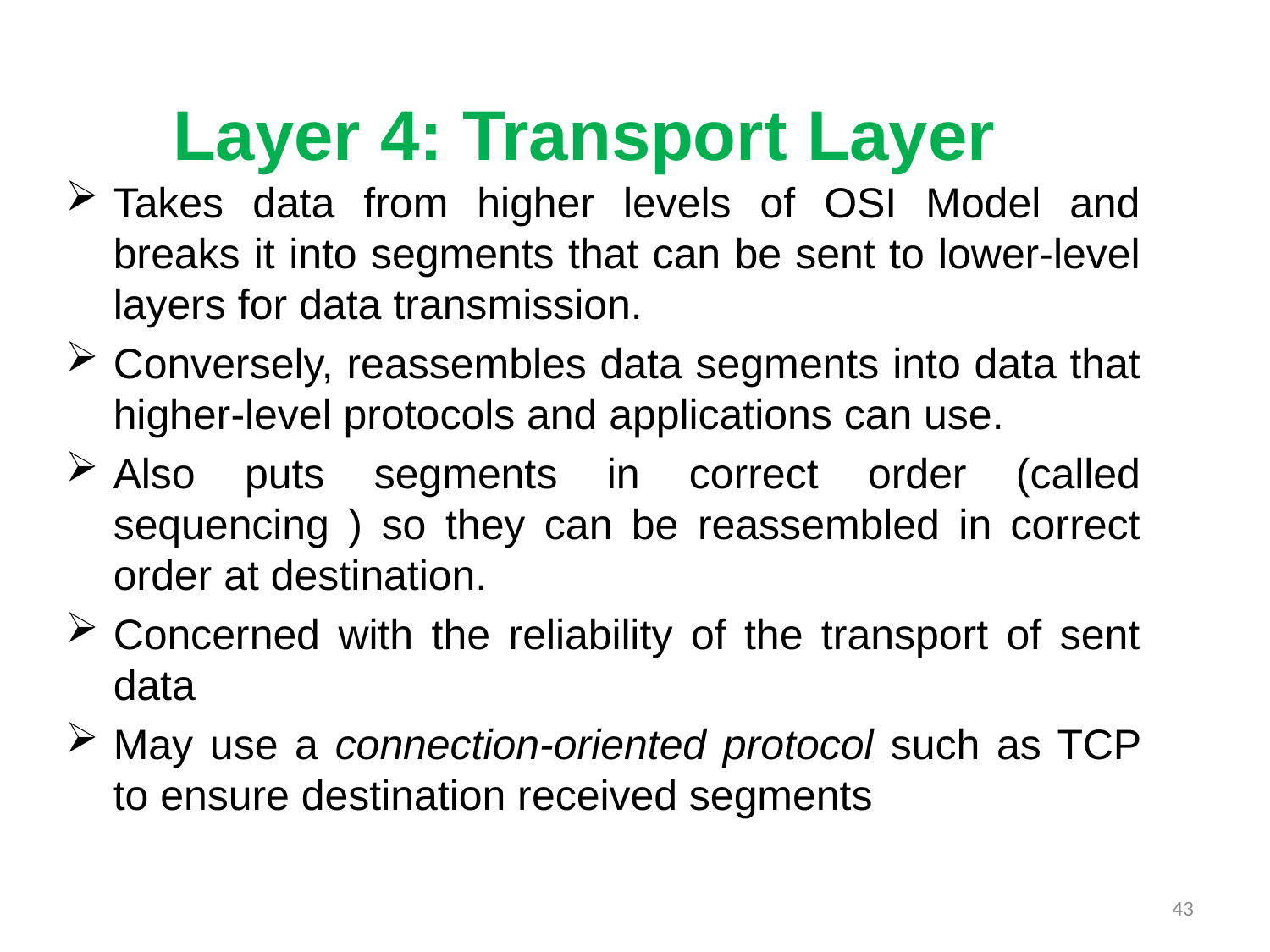

# Layer 4: Transport Layer
Takes data from higher levels of OSI Model and breaks it into segments that can be sent to lower-level layers for data transmission.
Conversely, reassembles data segments into data that higher-level protocols and applications can use.
Also puts segments in correct order (called sequencing ) so they can be reassembled in correct order at destination.
Concerned with the reliability of the transport of sent data
May use a connection-oriented protocol such as TCP to ensure destination received segments

43